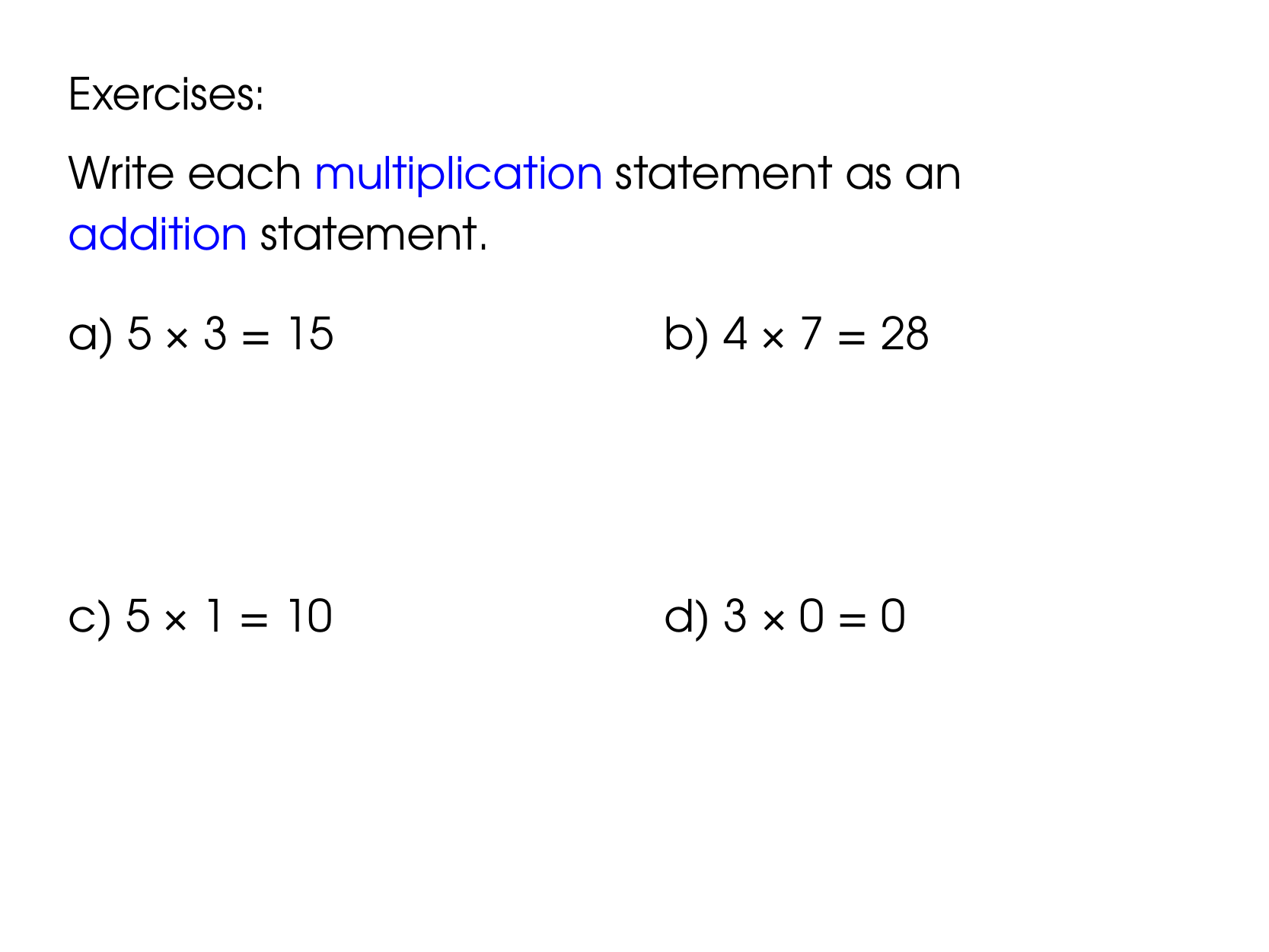

Exercises:
Write each multiplication statement as an addition statement.
a) 5 × 3 = 15
b) 4 × 7 = 28
c) 5 × 1 = 10
d) 3 × 0 = 0